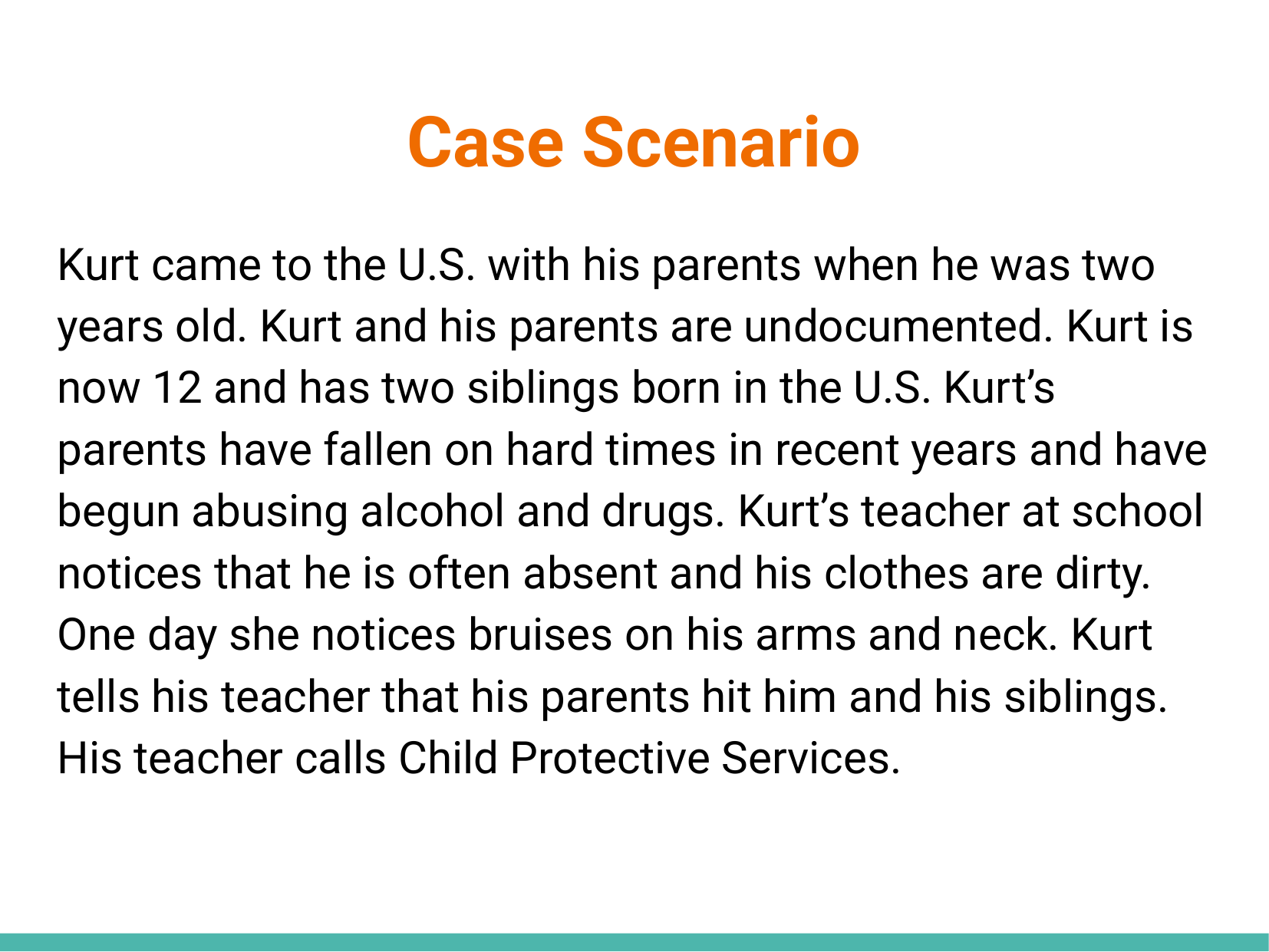

# Case Scenario
Kurt came to the U.S. with his parents when he was two years old. Kurt and his parents are undocumented. Kurt is now 12 and has two siblings born in the U.S. Kurt’s parents have fallen on hard times in recent years and have begun abusing alcohol and drugs. Kurt’s teacher at school notices that he is often absent and his clothes are dirty. One day she notices bruises on his arms and neck. Kurt tells his teacher that his parents hit him and his siblings. His teacher calls Child Protective Services.